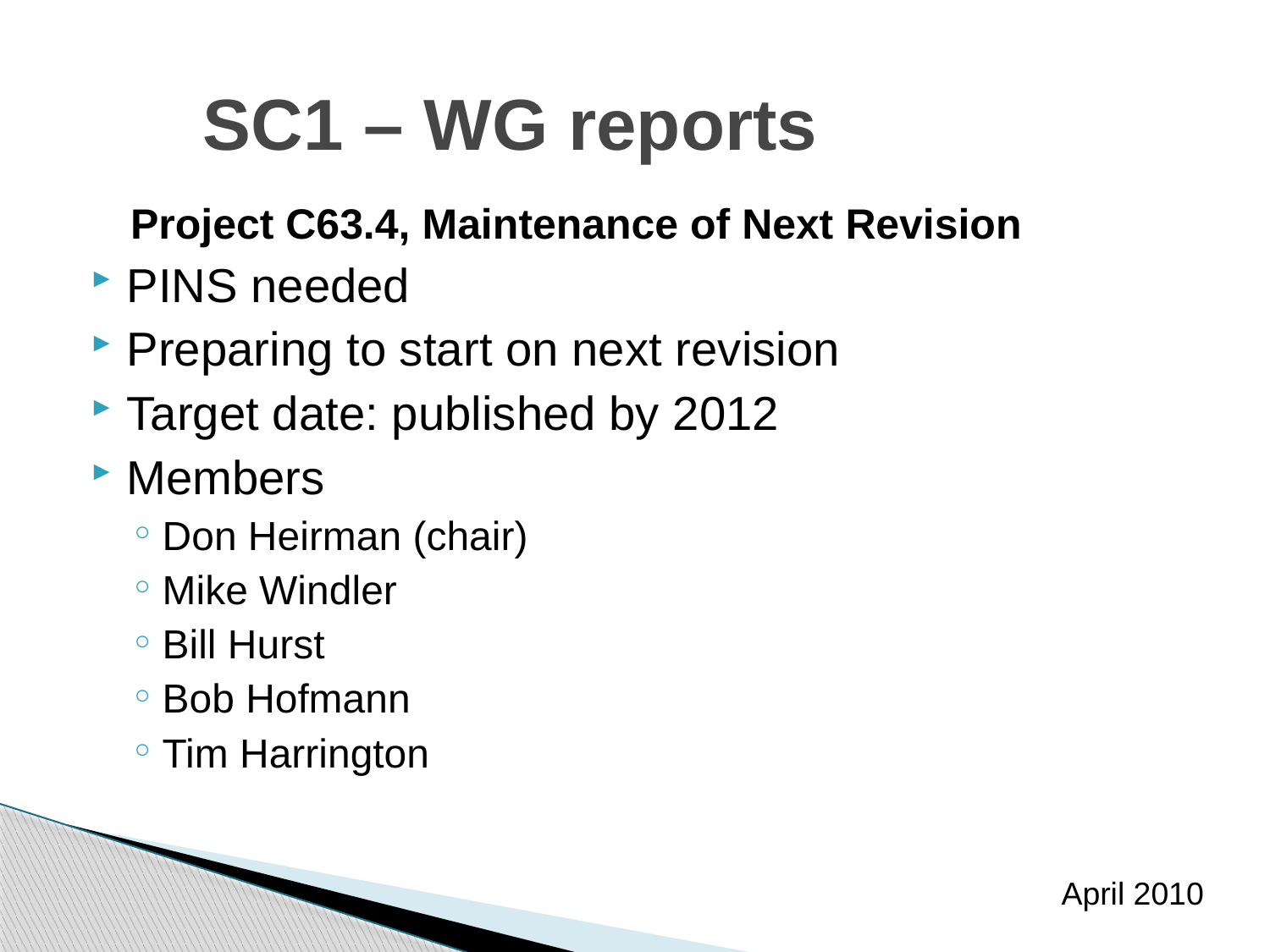

# SC1 – WG reports
Project C63.4, Maintenance of Next Revision
PINS needed
Preparing to start on next revision
Target date: published by 2012
Members
Don Heirman (chair)
Mike Windler
Bill Hurst
Bob Hofmann
Tim Harrington

April 2010